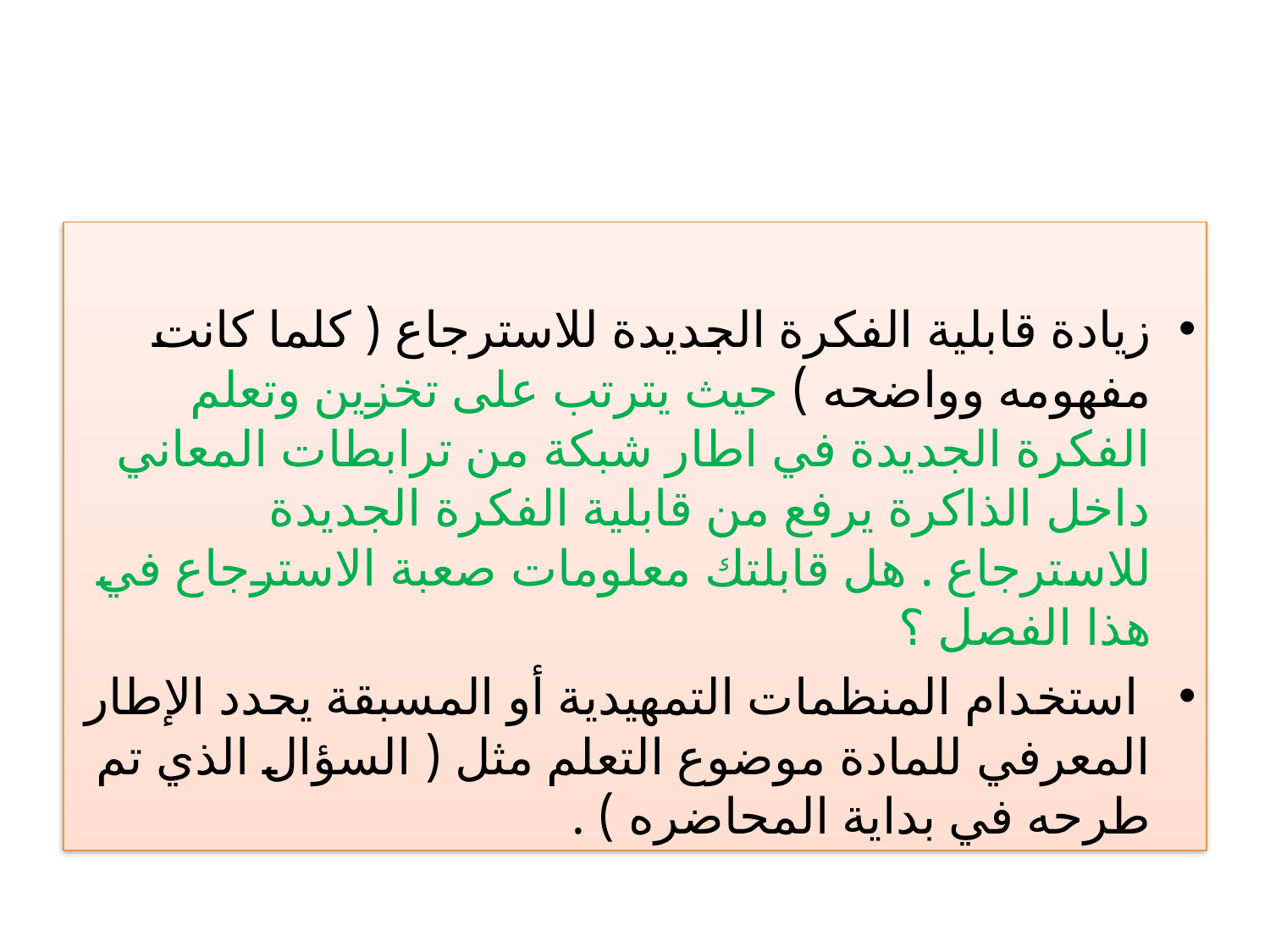

زيادة قابلية الفكرة الجديدة للاسترجاع ( كلما كانت مفهومه وواضحه ) حيث يترتب على تخزين وتعلم الفكرة الجديدة في اطار شبكة من ترابطات المعاني داخل الذاكرة يرفع من قابلية الفكرة الجديدة للاسترجاع . هل قابلتك معلومات صعبة الاسترجاع في هذا الفصل ؟
 استخدام المنظمات التمهيدية أو المسبقة يحدد الإطار المعرفي للمادة موضوع التعلم مثل ( السؤال الذي تم طرحه في بداية المحاضره ) .